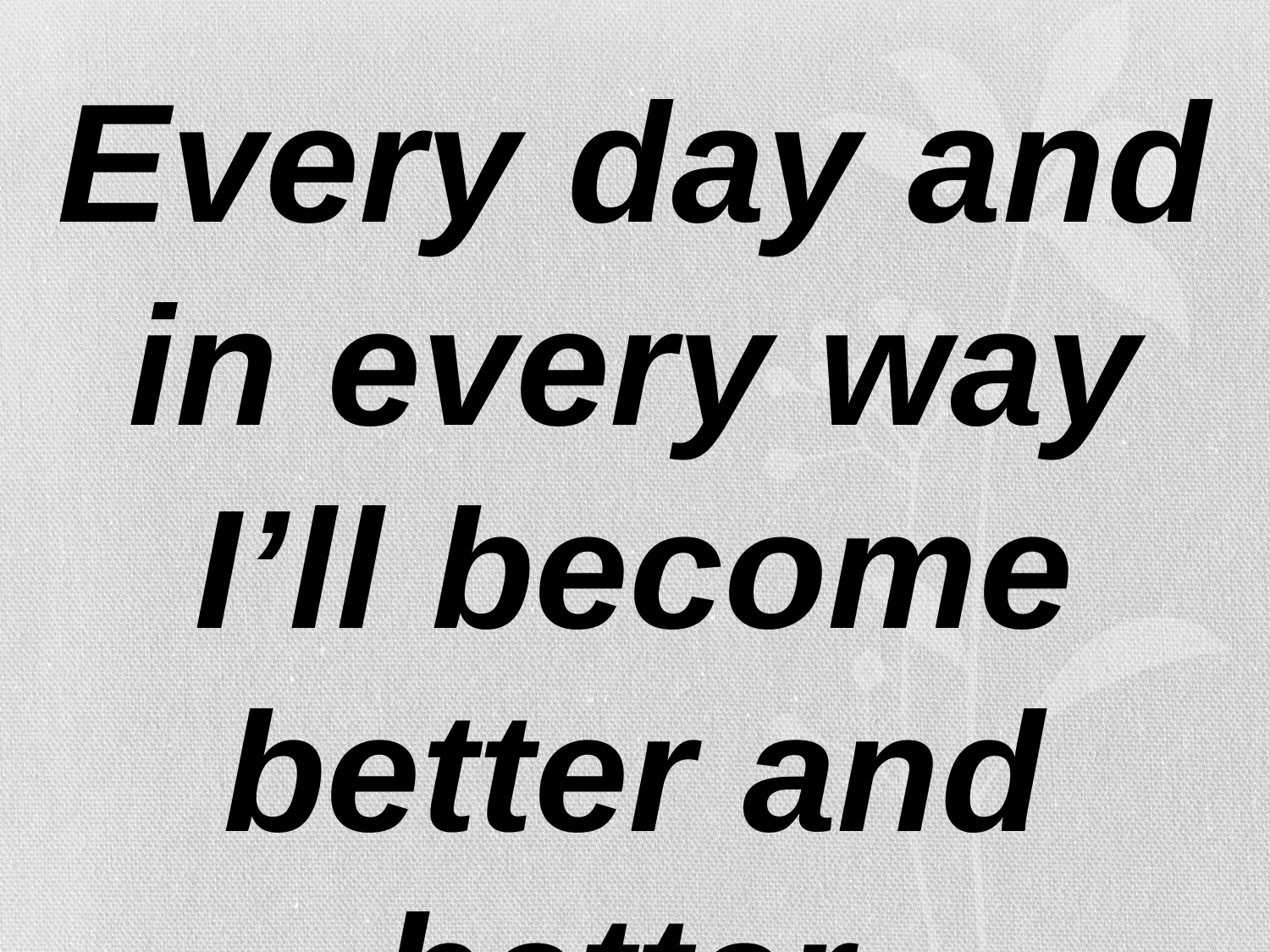

Every day and in every way I’ll become better and better.